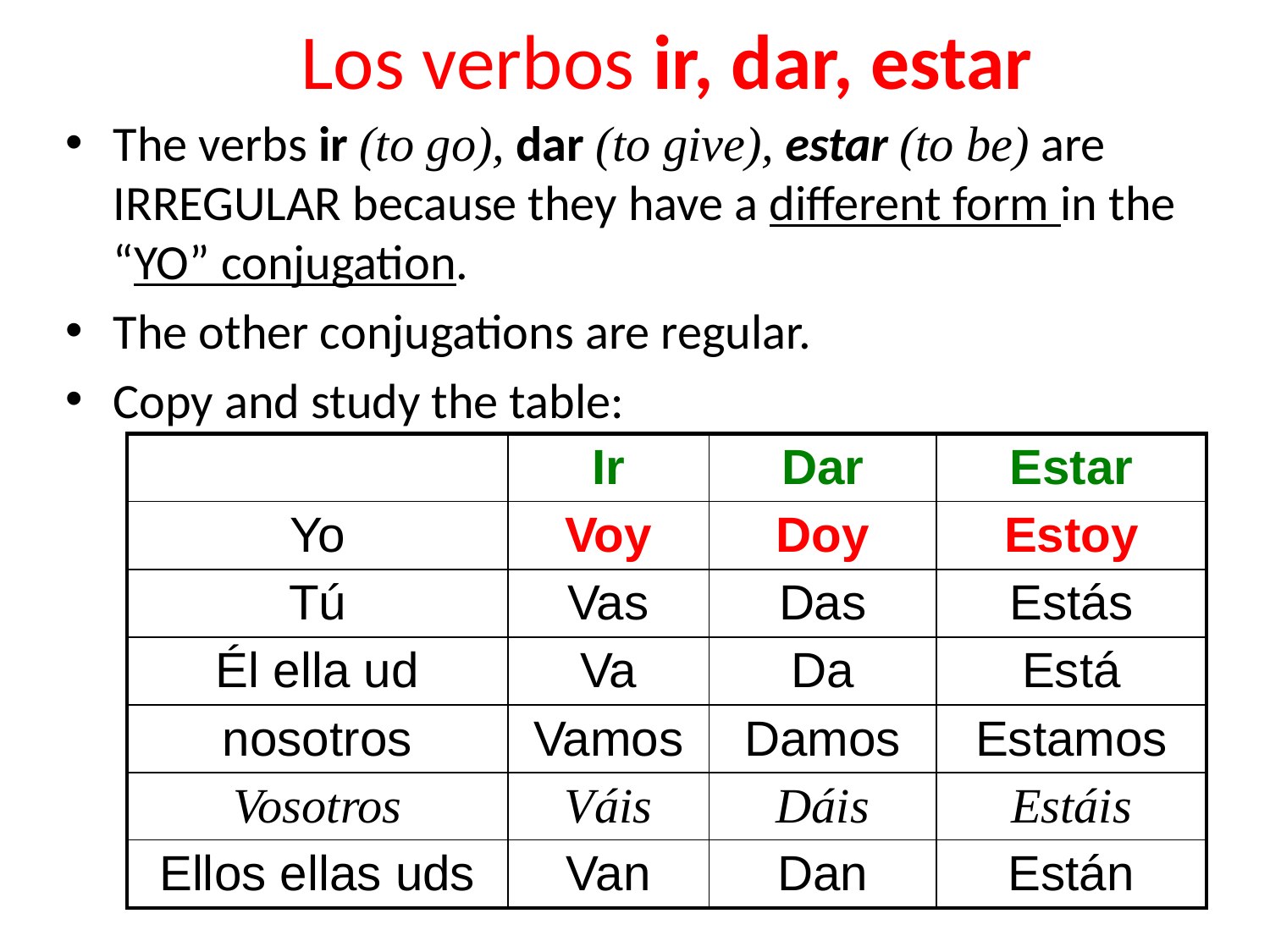

# Los verbos ir, dar, estar
The verbs ir (to go), dar (to give), estar (to be) are IRREGULAR because they have a different form in the “YO” conjugation.
The other conjugations are regular.
Copy and study the table:
|  | Ir | Dar | Estar |
| --- | --- | --- | --- |
| Yo | Voy | Doy | Estoy |
| Tú | Vas | Das | Estás |
| Él ella ud | Va | Da | Está |
| nosotros | Vamos | Damos | Estamos |
| Vosotros | Váis | Dáis | Estáis |
| Ellos ellas uds | Van | Dan | Están |